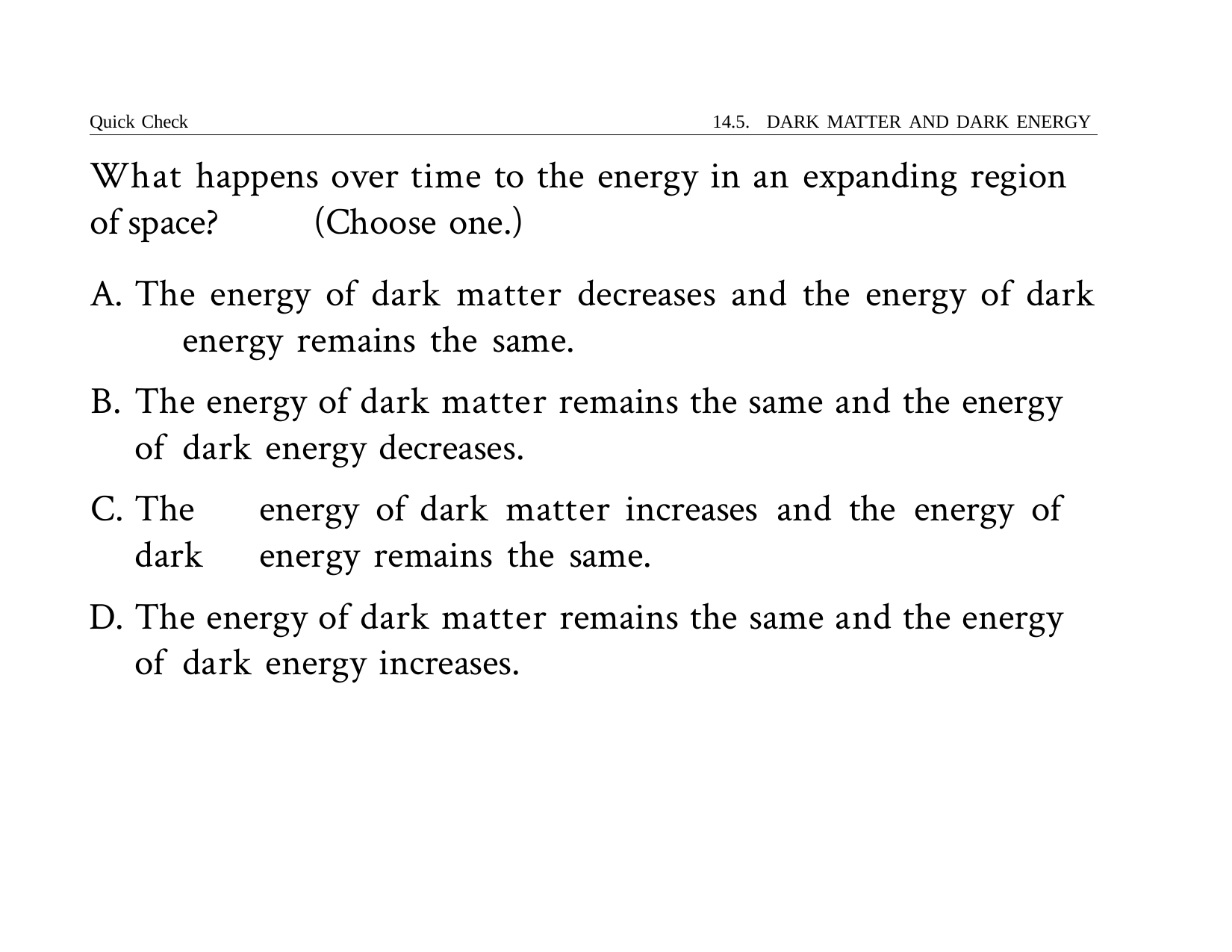

Quick Check	14.5.  DARK MATTER AND DARK ENERGY

# What happens over time to the energy in an expanding region of space?	(Choose one.)
The energy of dark matter decreases and the energy of dark 	energy remains the same.
The energy of dark matter remains the same and the energy of 	dark energy decreases.
The	energy	of	dark	matter	increases	and	the	energy	of	dark 	energy remains the same.
The energy of dark matter remains the same and the energy of 	dark energy increases.